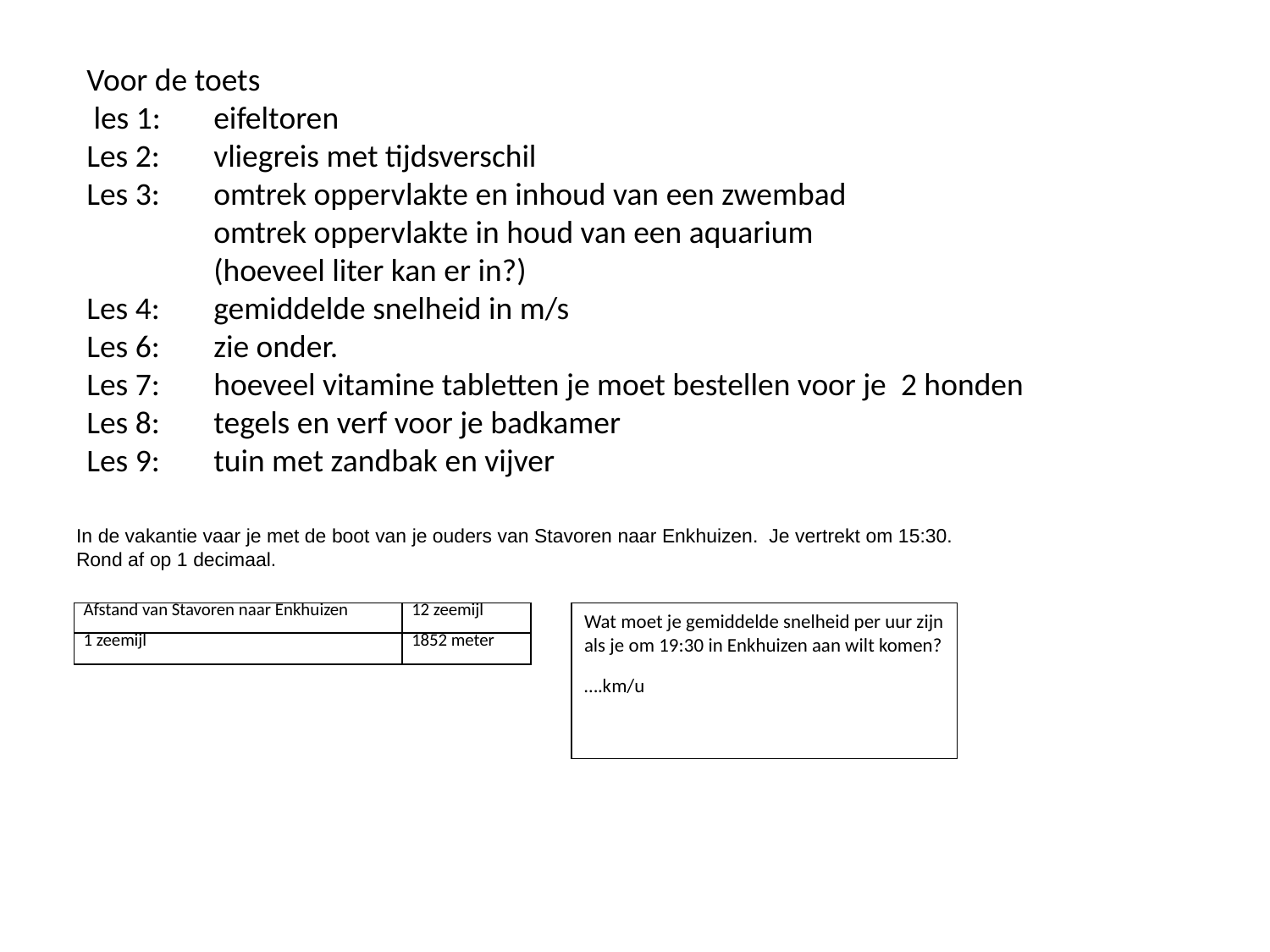

Voor de toets
 les 1:	eifeltoren
Les 2:	vliegreis met tijdsverschil
Les 3: 	omtrek oppervlakte en inhoud van een zwembad
	omtrek oppervlakte in houd van een aquarium
	(hoeveel liter kan er in?)
Les 4: 	gemiddelde snelheid in m/s
Les 6: 	zie onder.
Les 7:	hoeveel vitamine tabletten je moet bestellen voor je  2 honden
Les 8:	tegels en verf voor je badkamer
Les 9:	tuin met zandbak en vijver

In de vakantie vaar je met de boot van je ouders van Stavoren naar Enkhuizen.  Je vertrekt om 15:30.
Rond af op 1 decimaal.
| Afstand van Stavoren naar Enkhuizen | 12 zeemijl |
| --- | --- |
| 1 zeemijl | 1852 meter |
Wat moet je gemiddelde snelheid per uur zijn als je om 19:30 in Enkhuizen aan wilt komen?
….km/u